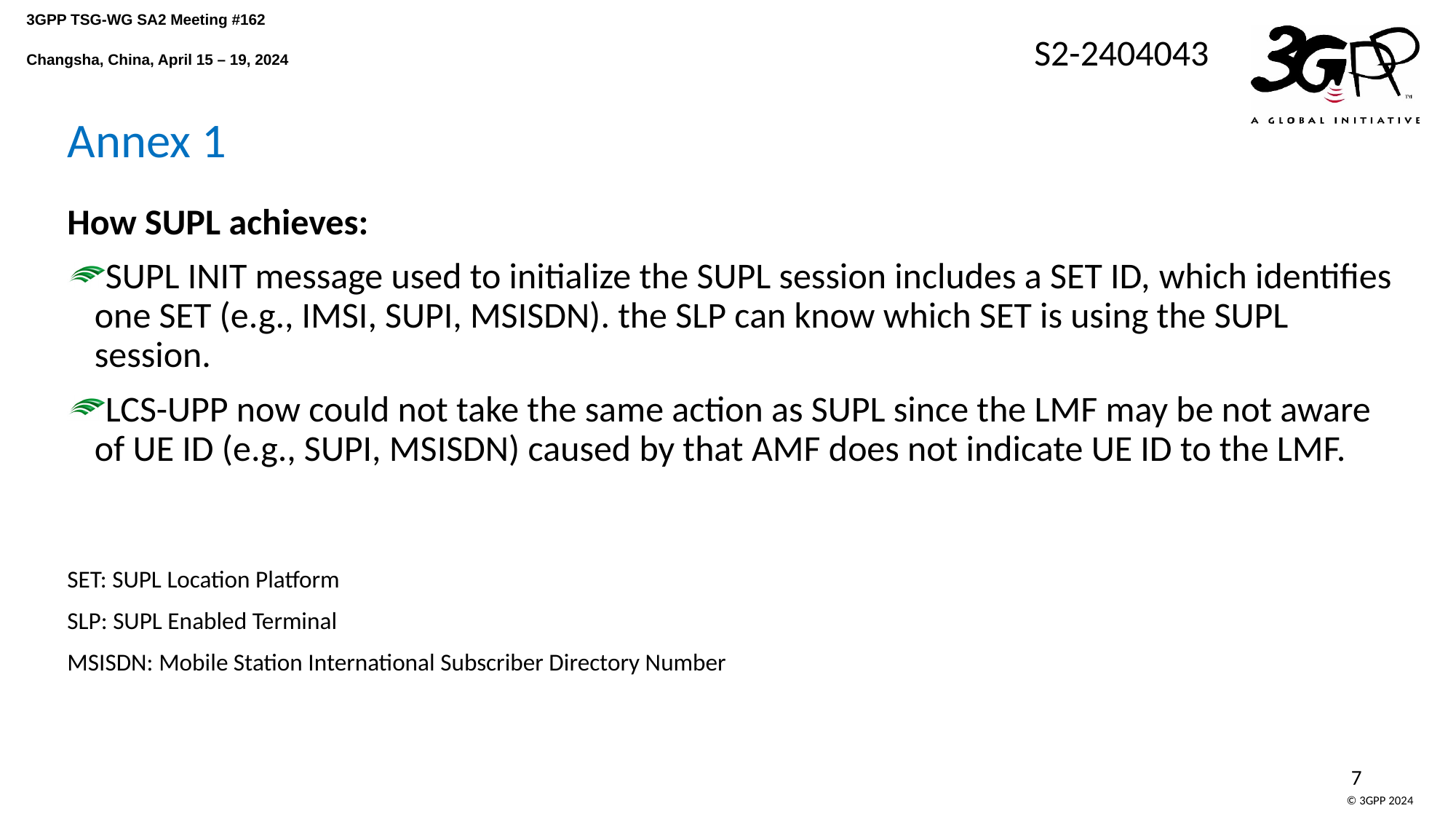

Annex 1
How SUPL achieves:
SUPL INIT message used to initialize the SUPL session includes a SET ID, which identifies one SET (e.g., IMSI, SUPI, MSISDN). the SLP can know which SET is using the SUPL session.
LCS-UPP now could not take the same action as SUPL since the LMF may be not aware of UE ID (e.g., SUPI, MSISDN) caused by that AMF does not indicate UE ID to the LMF.

SET: SUPL Location Platform
SLP: SUPL Enabled Terminal
MSISDN: Mobile Station International Subscriber Directory Number